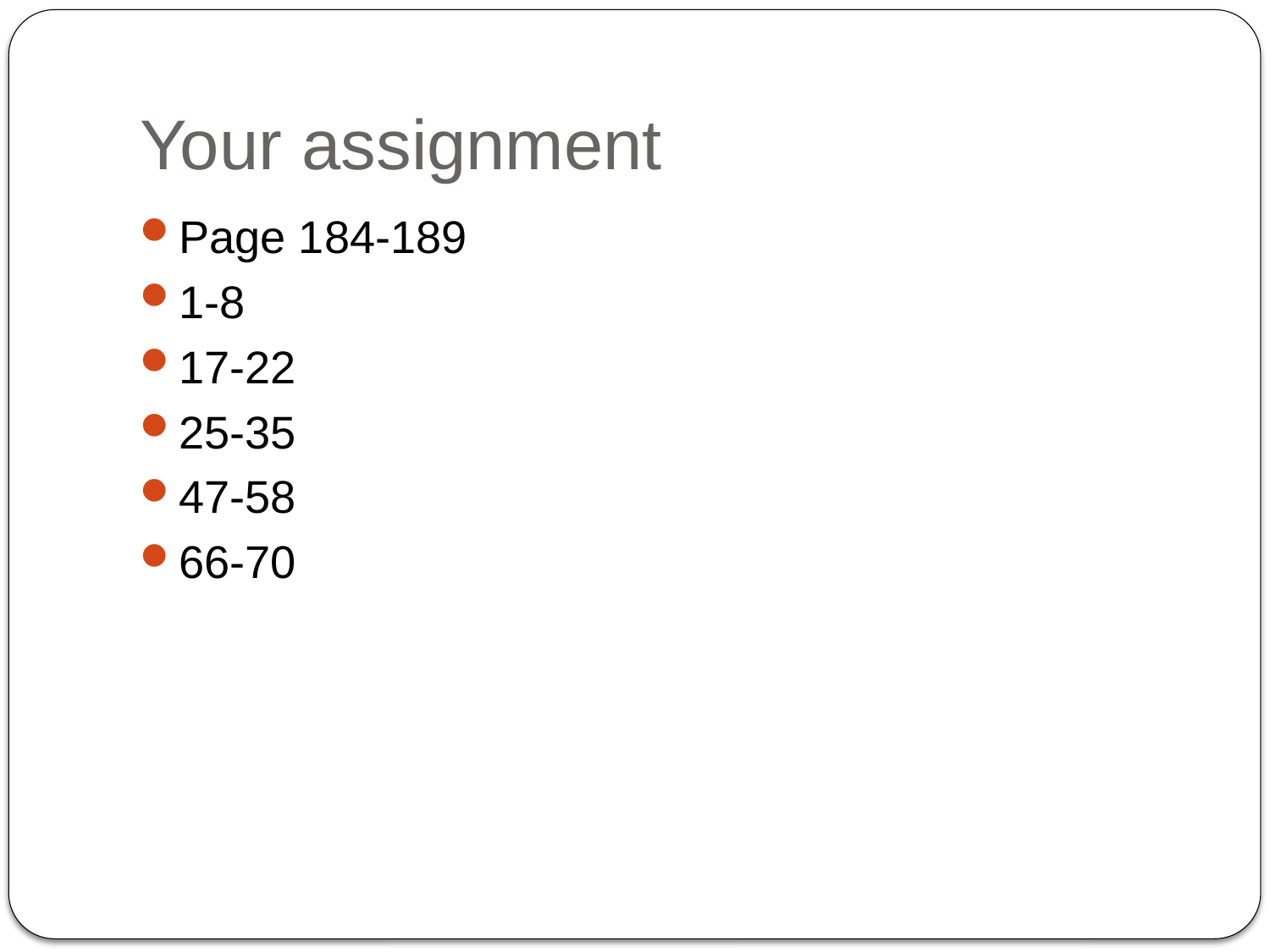

# Your assignment
Page 184-189
1-8
17-22
25-35
47-58
66-70